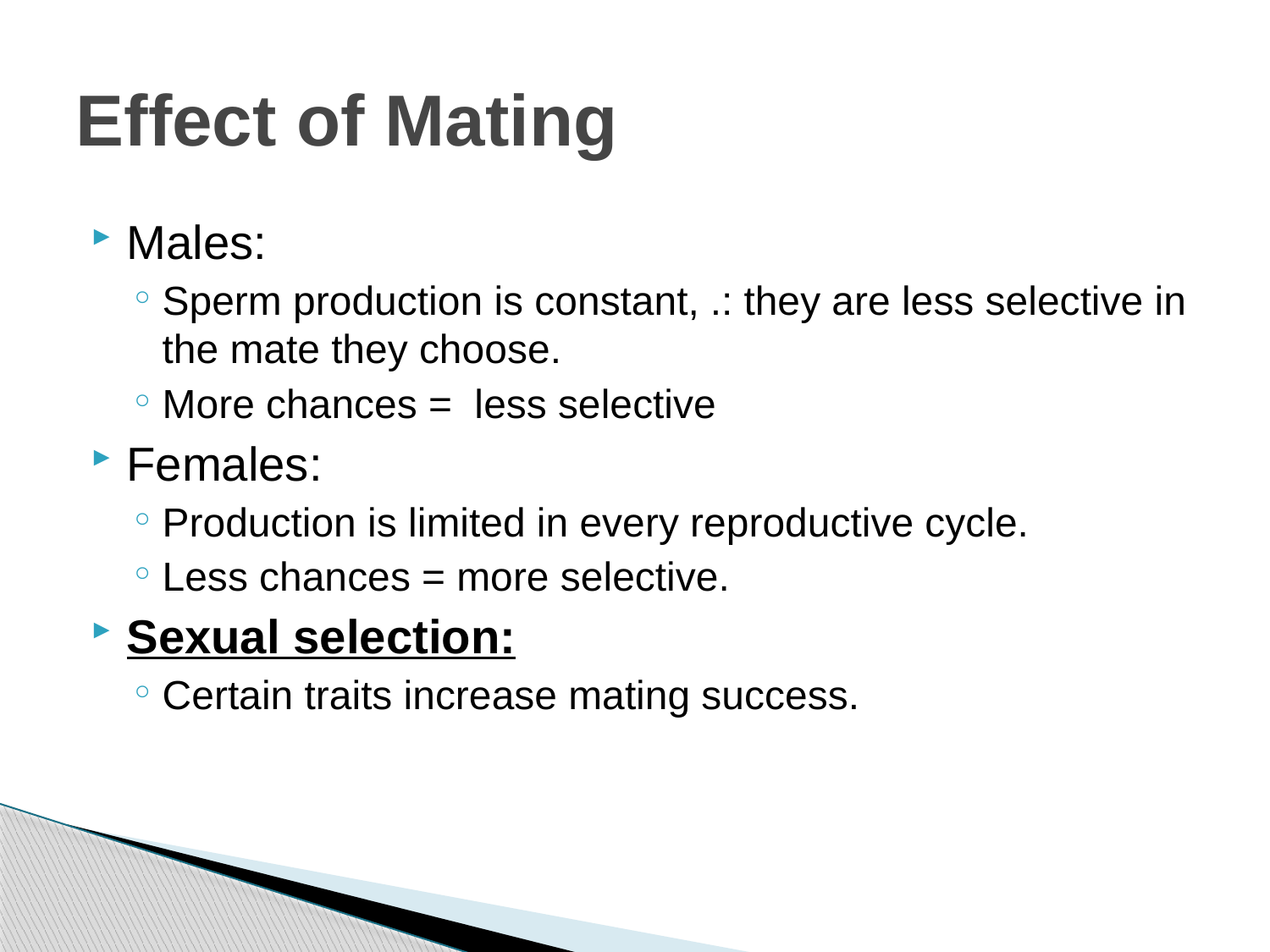

# Effect of Mating
Males:
Sperm production is constant, .: they are less selective in the mate they choose.
More chances =  less selective
Females:
Production is limited in every reproductive cycle.
Less chances = more selective.
Sexual selection:
Certain traits increase mating success.